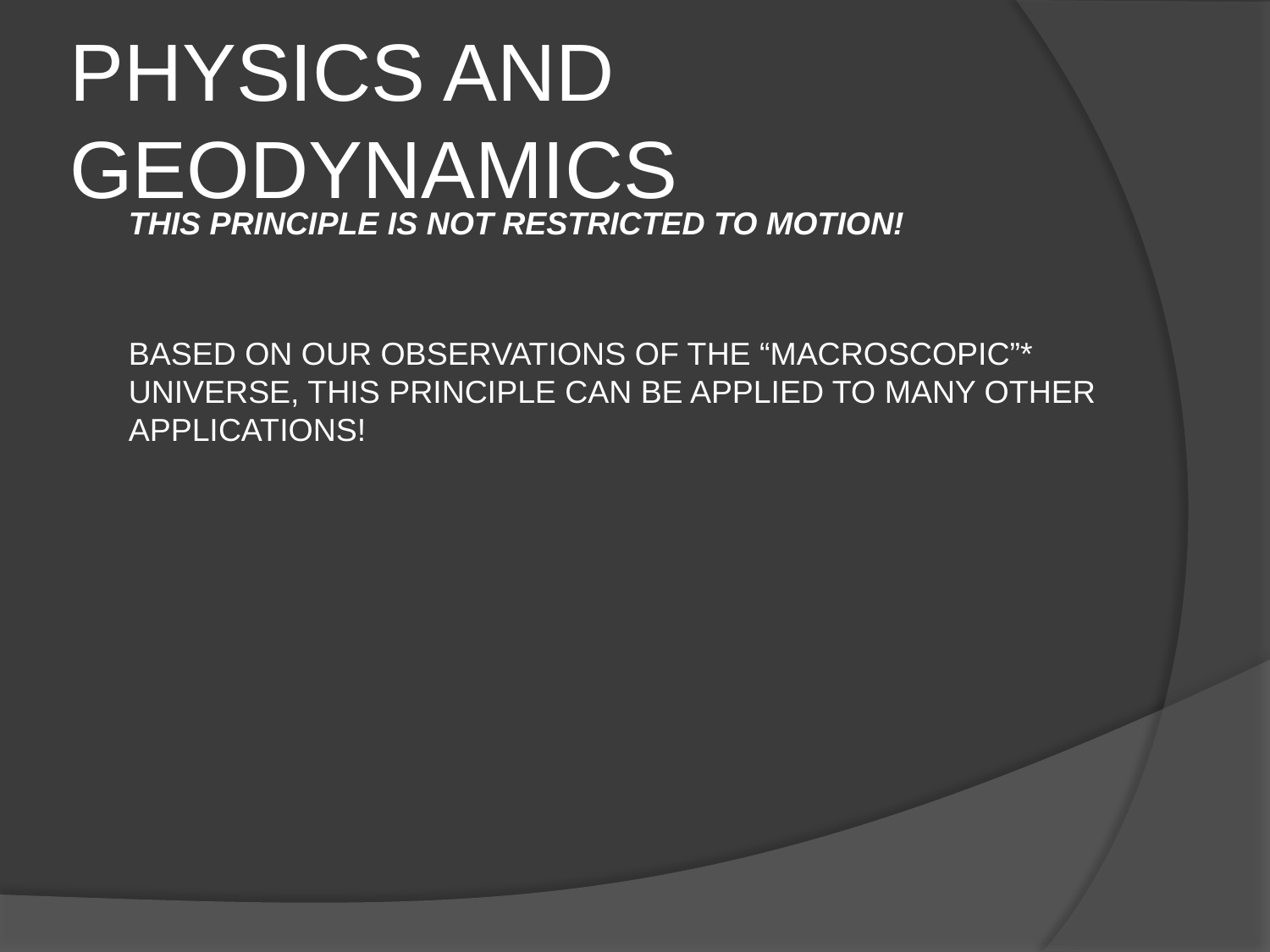

# PHYSICS AND GEODYNAMICS
THIS PRINCIPLE IS NOT RESTRICTED TO MOTION!
BASED ON OUR OBSERVATIONS OF THE “MACROSCOPIC”* UNIVERSE, THIS PRINCIPLE CAN BE APPLIED TO MANY OTHER APPLICATIONS!